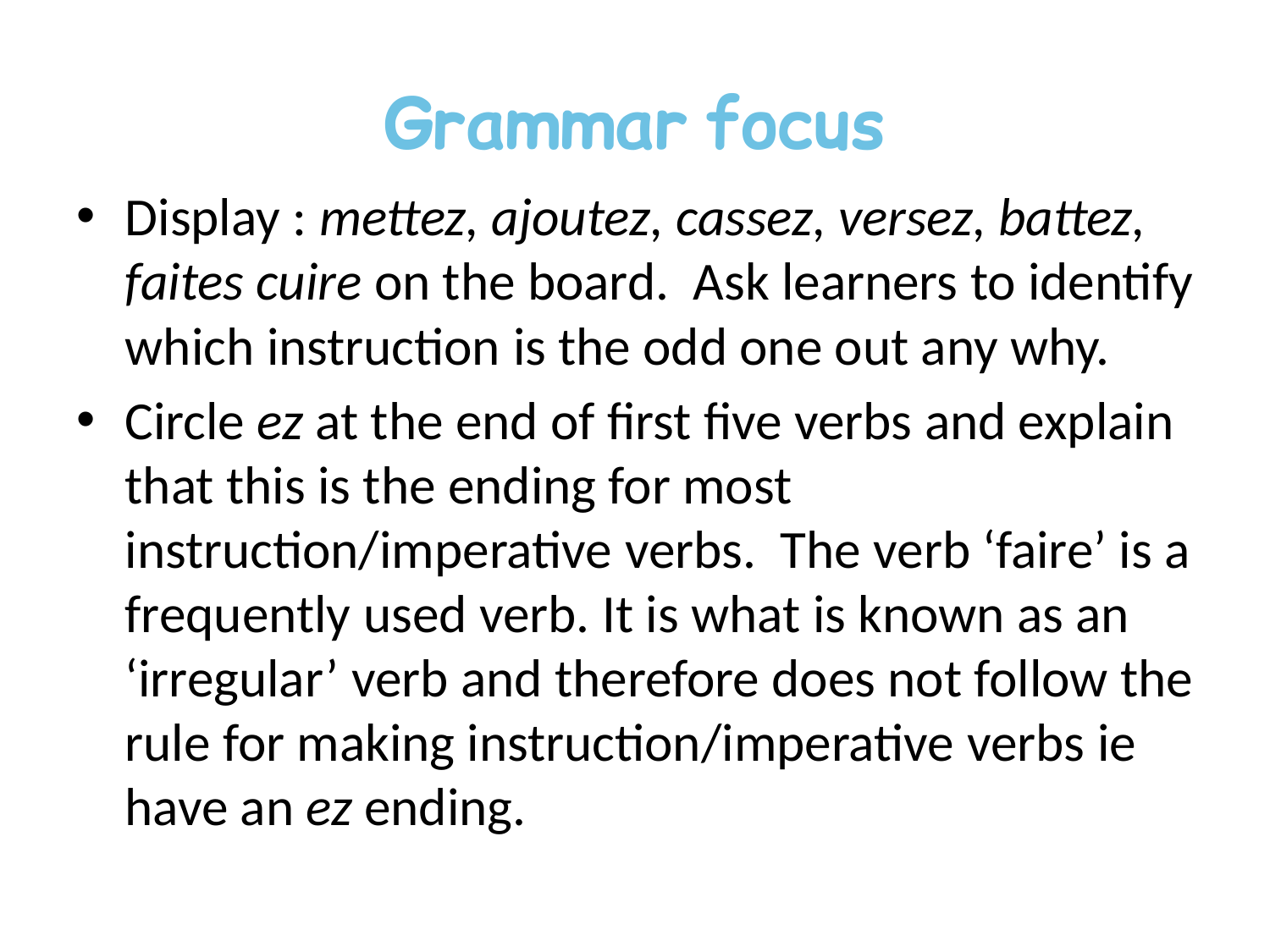

# Grammar focus
Display : mettez, ajoutez, cassez, versez, battez, faites cuire on the board.  Ask learners to identify which instruction is the odd one out any why.
Circle ez at the end of first five verbs and explain that this is the ending for most instruction/imperative verbs.  The verb ‘faire’ is a frequently used verb. It is what is known as an ‘irregular’ verb and therefore does not follow the rule for making instruction/imperative verbs ie have an ez ending.